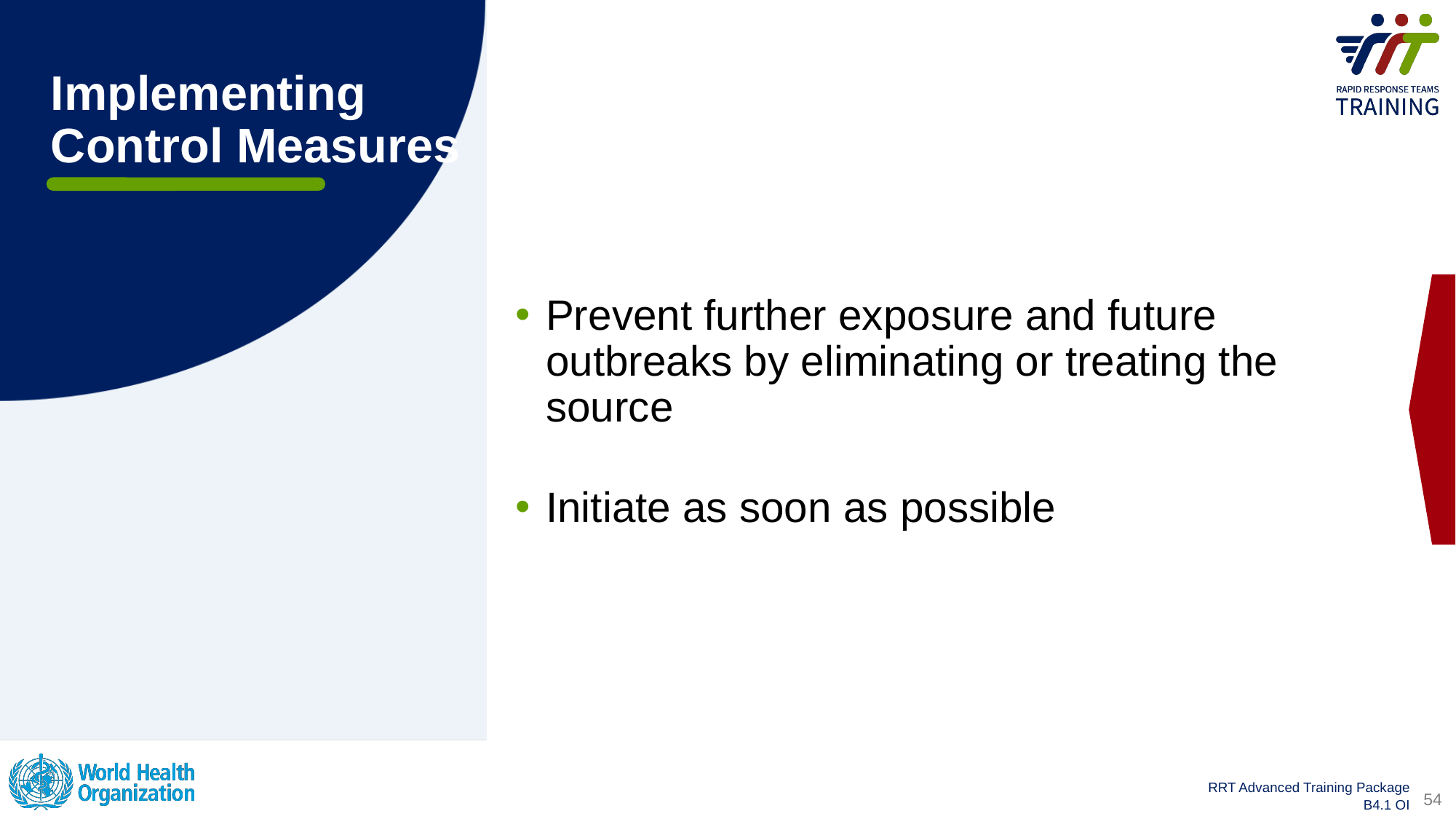

Implementing
Control Measures

Prevent further exposure and future outbreaks by eliminating or treating the source

Initiate as soon as possible